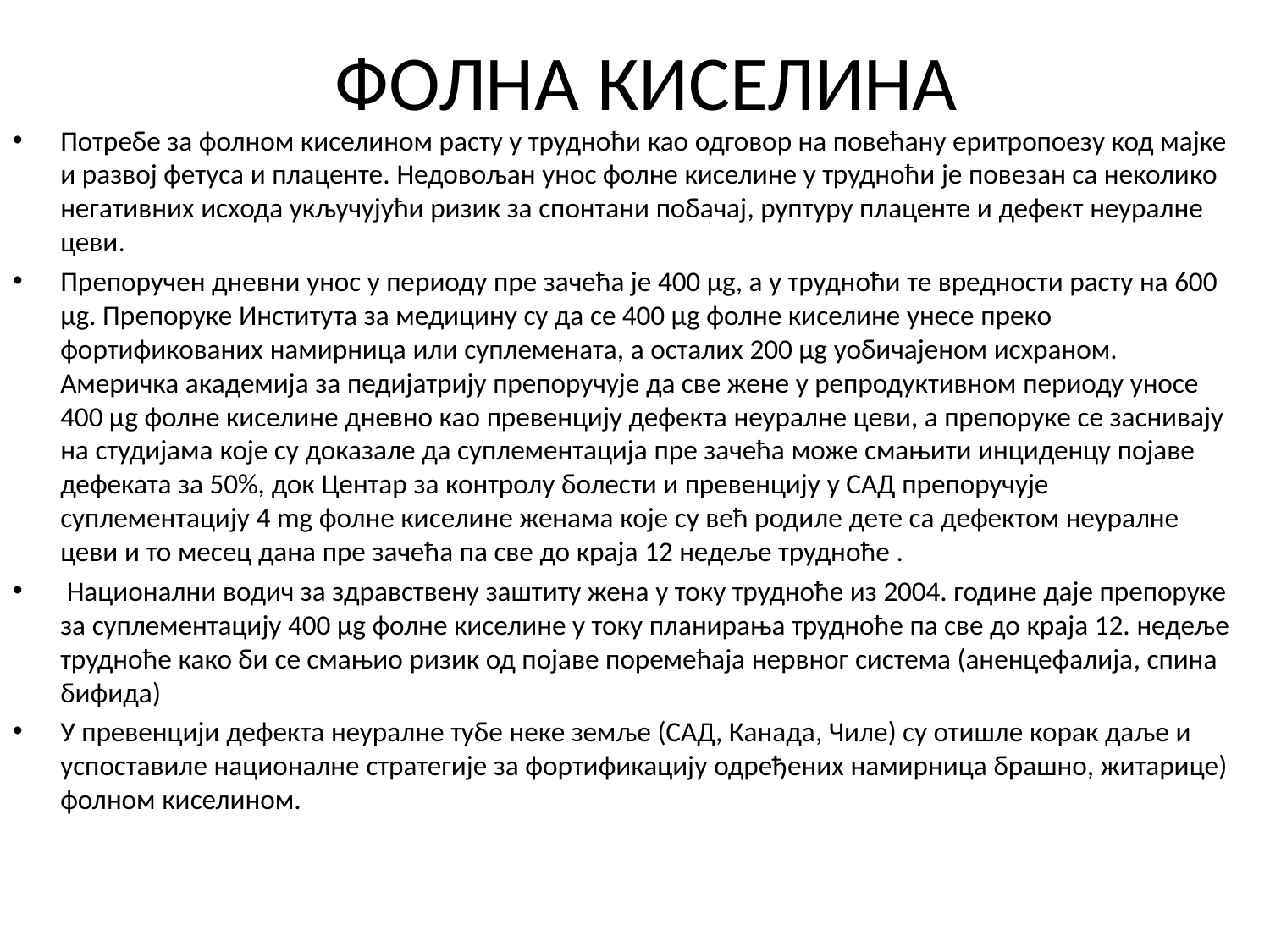

# ФОЛНА КИСЕЛИНА
Потребе за фолном киселином расту у трудноћи као одговор на повећану еритропоезу код мајке и развој фетуса и плаценте. Недовољан унос фолне киселине у трудноћи је повезан са неколико негативних исхода укључујући ризик за спонтани побачај, руптуру плаценте и дефект неуралне цеви.
Препоручен дневни унос у периоду пре зачећа је 400 μg, а у трудноћи те вредности расту на 600 μg. Препоруке Института за медицину су да се 400 μg фолне киселине унесе преко фортификованих намирница или суплемената, а осталих 200 μg уобичајеном исхраном. Америчка академија за педијатрију препоручује да све жене у репродуктивном периоду уносе 400 μg фолне киселине дневно као превенцију дефекта неуралне цеви, а препоруке се заснивају на студијама које су доказале да суплементација пре зачећа може смањити инциденцу појаве дефеката за 50%, док Центар за контролу болести и превенцију у САД препоручује суплементацију 4 mg фолне киселине женама које су већ родиле дете са дефектом неуралне цеви и то месец дана пре зачећа па све до краја 12 недеље трудноће .
 Национални водич за здравствену заштиту жена у току трудноће из 2004. године даје препоруке за суплементацију 400 μg фолне киселине у току планирања трудноће па све до краја 12. недеље трудноће како би се смањио ризик од појаве поремећаја нервног система (аненцефалија, спина бифида)
У превенцији дефекта неуралне тубе неке земље (САД, Канада, Чиле) су отишле корак даље и успоставиле националне стратегије за фортификацију одређених намирница брашно, житарице) фолном киселином.